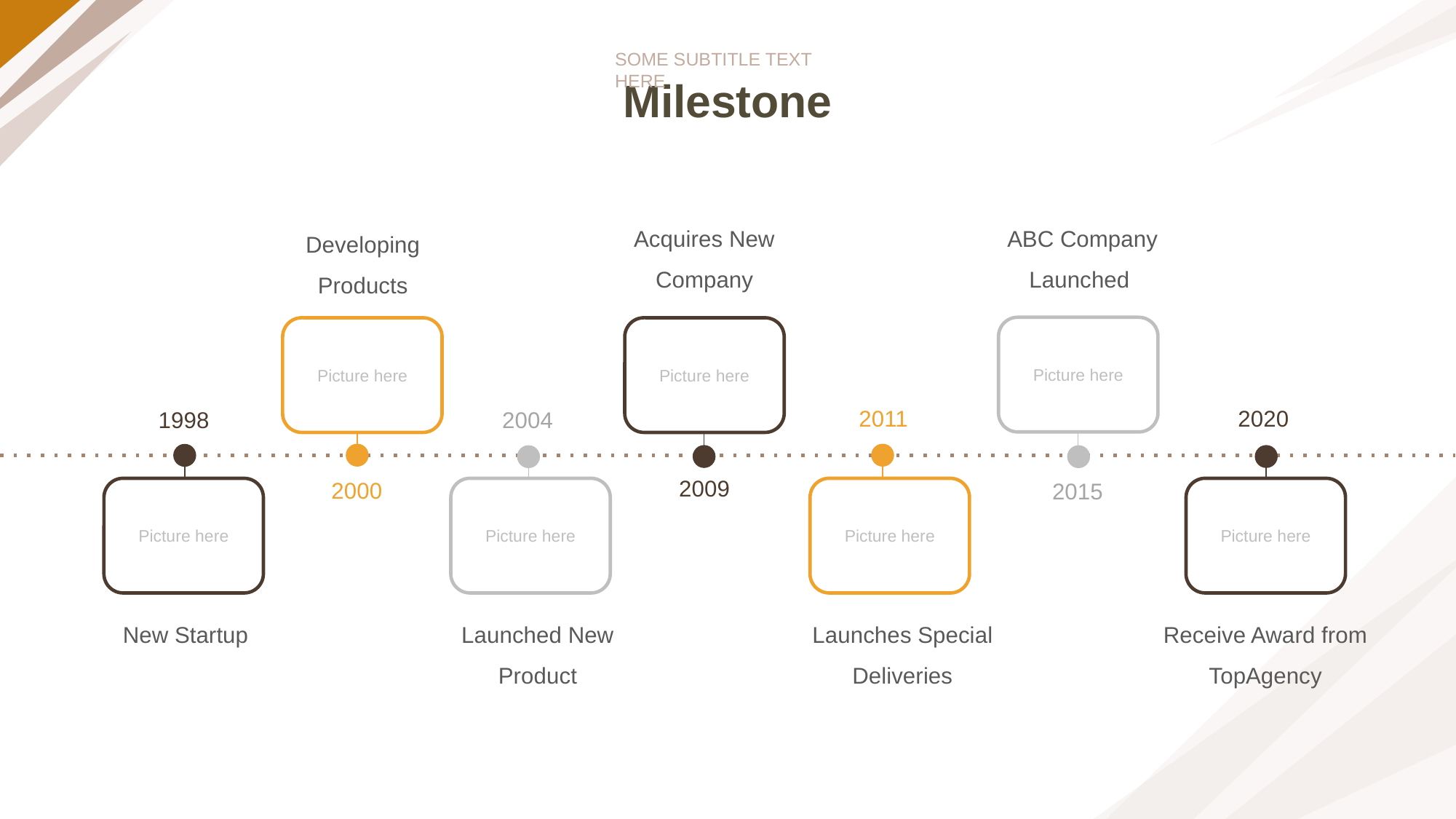

SOME SUBTITLE TEXT HERE
# Milestone
Acquires New Company
Picture here

2009
ABC Company Launched
Picture here

2015
Developing
Products
Picture here

2000
2011

Picture here
Launches Special Deliveries
2020

Picture here
Receive Award from TopAgency
1998

Picture here
New Startup
2004

Picture here
Launched New Product